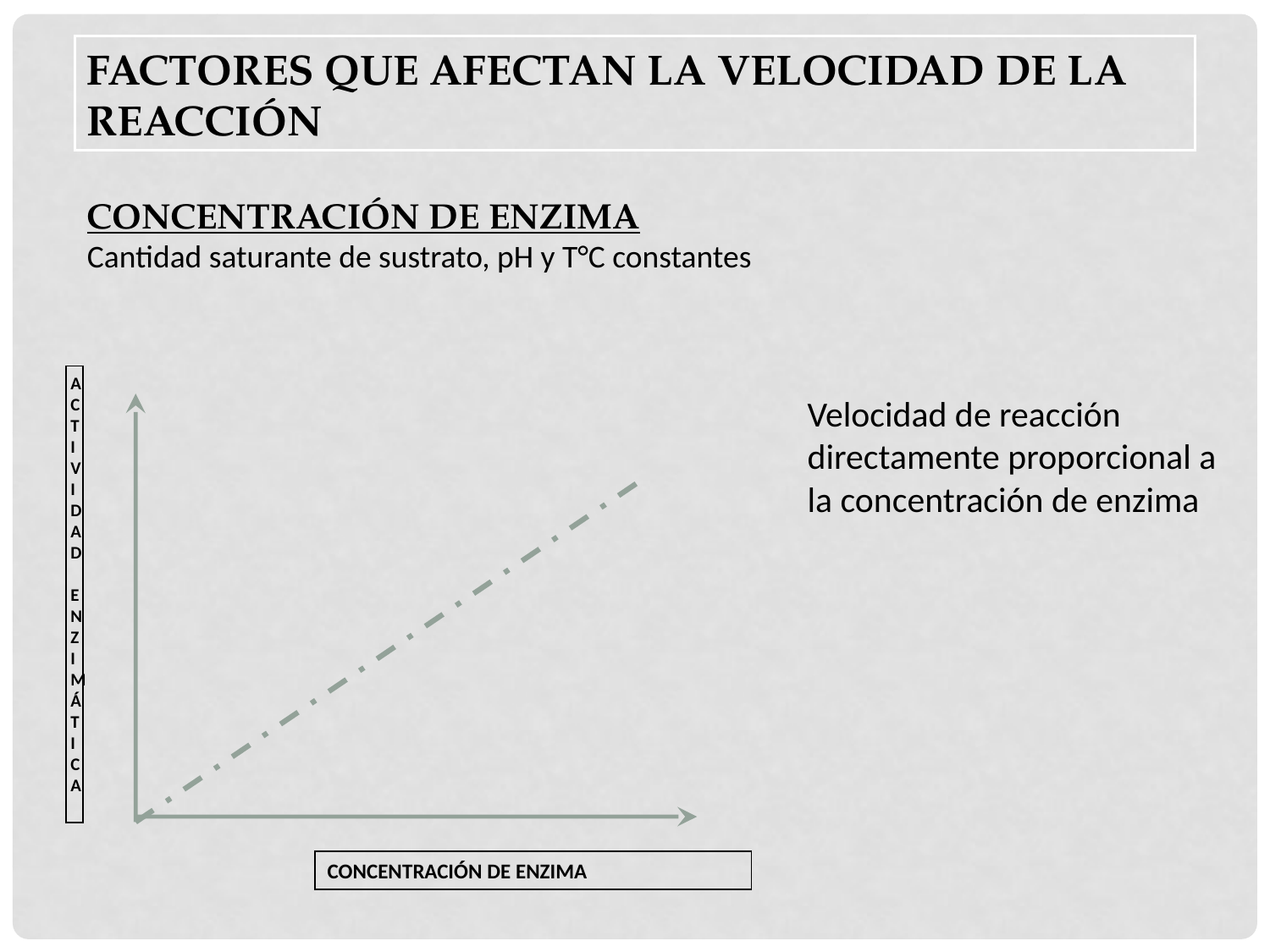

FACTORES QUE AFECTAN LA VELOCIDAD DE LA REACCIÓN
CONCENTRACIÓN DE ENZIMA
Cantidad saturante de sustrato, pH y T°C constantes

Velocidad de reacción
directamente proporcional a la concentración de enzima
ACTIVIDAD  ENZIMÁTICA

CONCENTRACIÓN DE ENZIMA